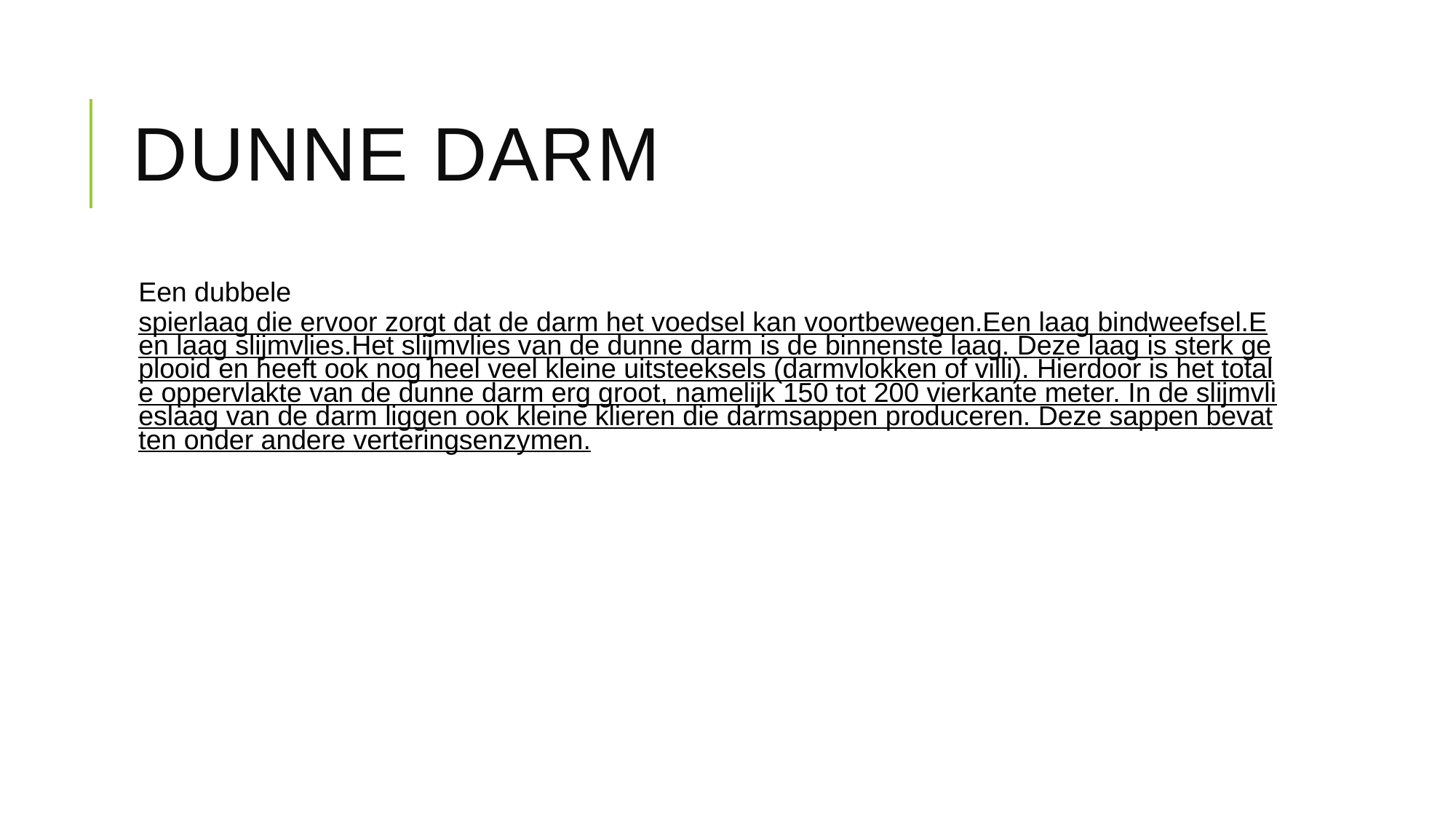

# Dunne darm
Een dubbele spierlaag die ervoor zorgt dat de darm het voedsel kan voortbewegen.Een laag bindweefsel.Een laag slijmvlies.Het slijmvlies van de dunne darm is de binnenste laag. Deze laag is sterk geplooid en heeft ook nog heel veel kleine uitsteeksels (darmvlokken of villi). Hierdoor is het totale oppervlakte van de dunne darm erg groot, namelijk 150 tot 200 vierkante meter. In de slijmvlieslaag van de darm liggen ook kleine klieren die darmsappen produceren. Deze sappen bevatten onder andere verteringsenzymen.